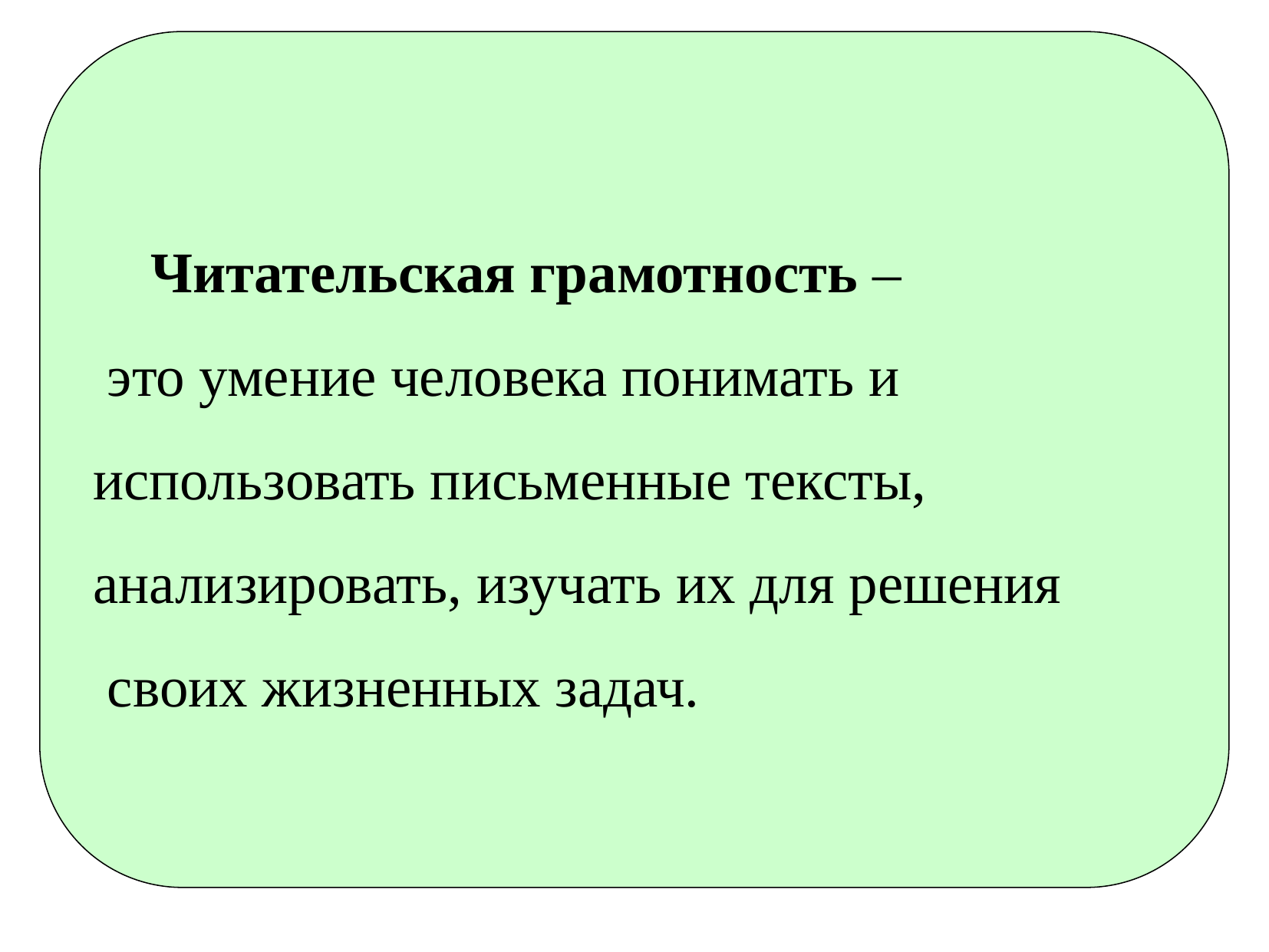

Читательская грамотность –
 это умение человека понимать и
использовать письменные тексты,
анализировать, изучать их для решения
 своих жизненных задач.